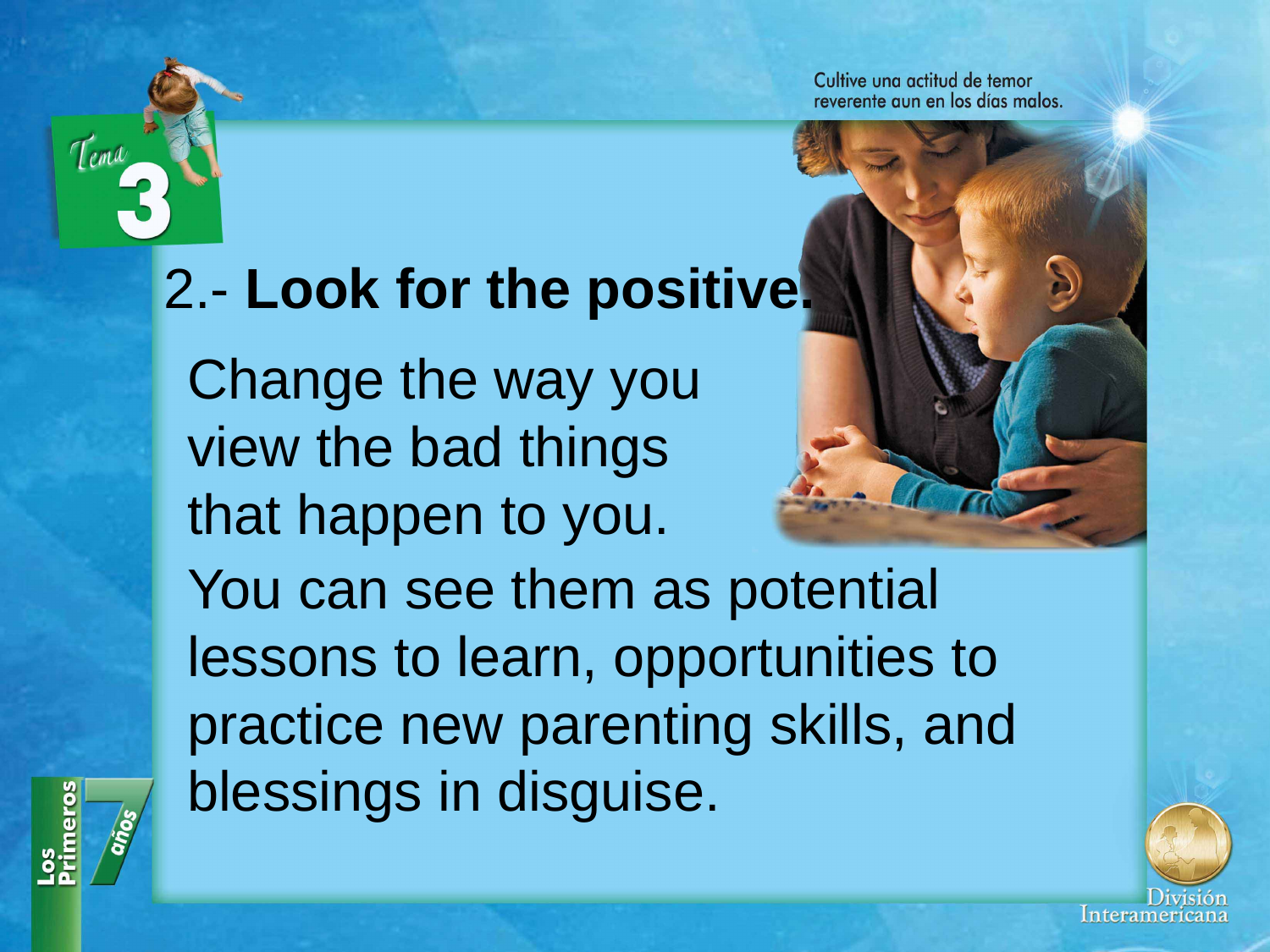

2.- Look for the positive.
Change the way you view the bad things that happen to you.
You can see them as potential lessons to learn, opportunities to practice new parenting skills, and blessings in disguise.